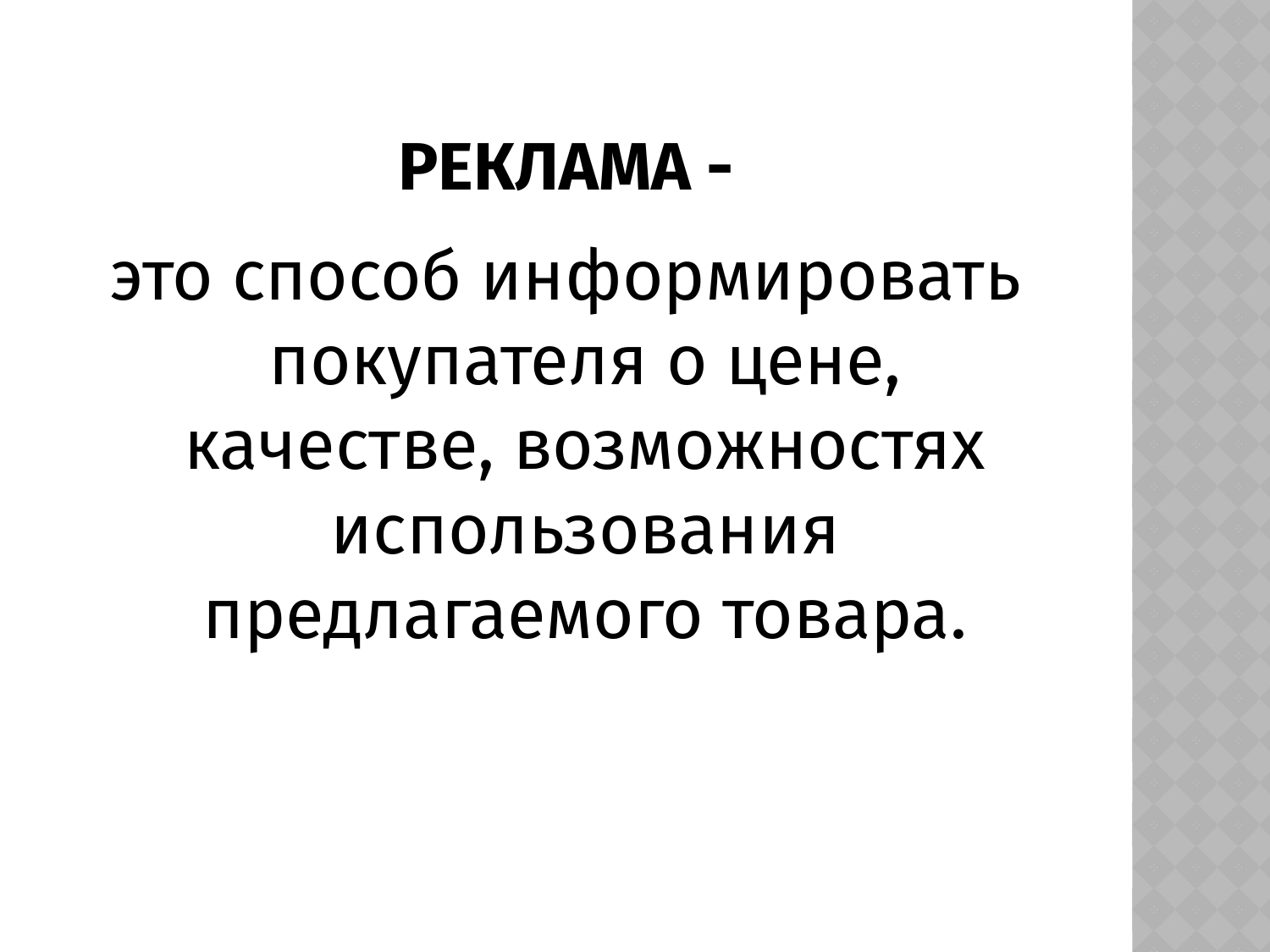

# Реклама -
это способ информировать покупателя о цене, качестве, возможностях использования предлагаемого товара.